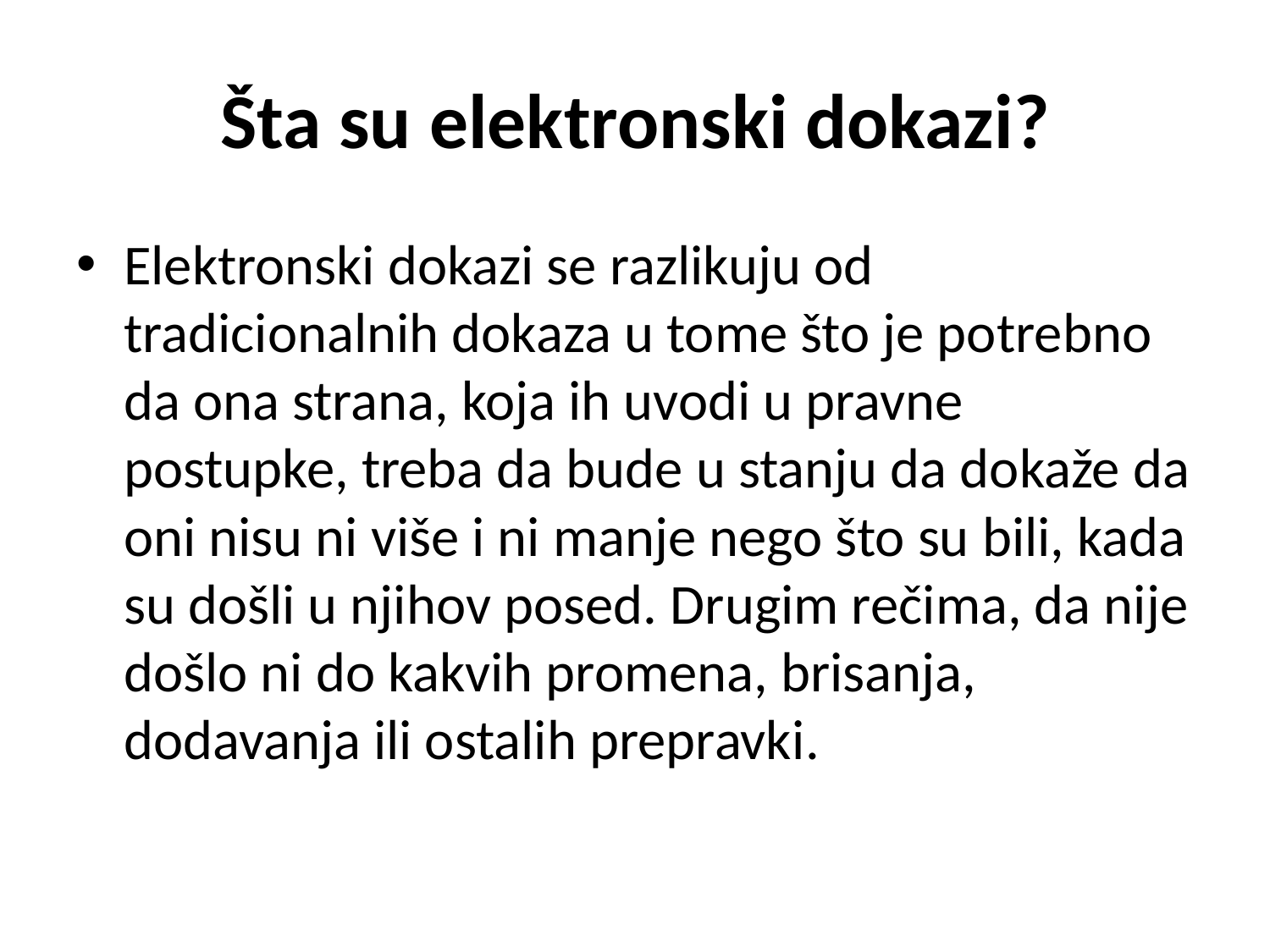

# Šta su elektronski dokazi?
Elektronski dokazi se razlikuju od tradicionalnih dokaza u tome što je potrebno da ona strana, koja ih uvodi u pravne postupke, treba da bude u stanju da dokaže da oni nisu ni više i ni manje nego što su bili, kada su došli u njihov posed. Drugim rečima, da nije došlo ni do kakvih promena, brisanja, dodavanja ili ostalih prepravki.